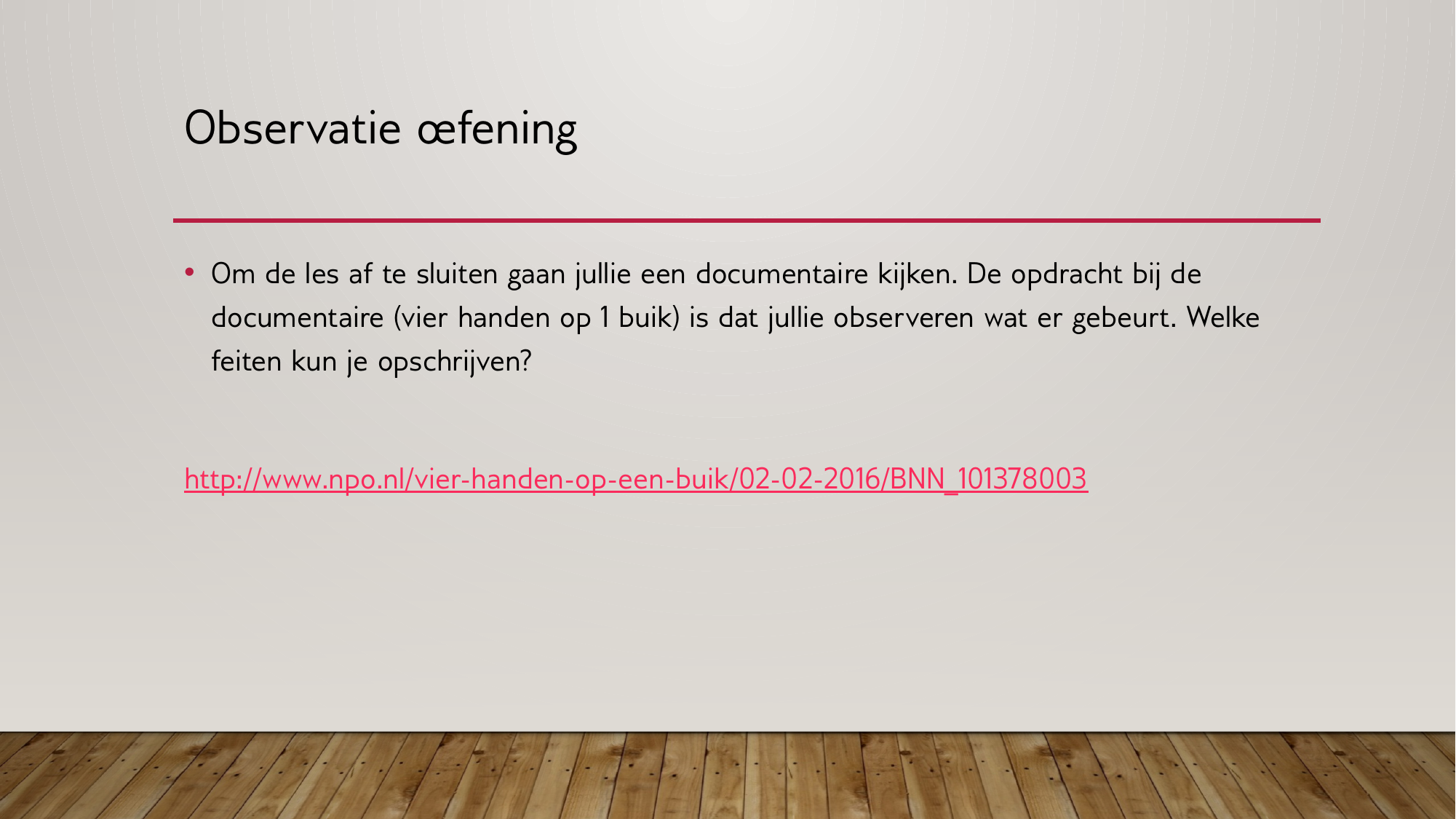

# Observatie oefening
Om de les af te sluiten gaan jullie een documentaire kijken. De opdracht bij de documentaire (vier handen op 1 buik) is dat jullie observeren wat er gebeurt. Welke feiten kun je opschrijven?

http://www.npo.nl/vier-handen-op-een-buik/02-02-2016/BNN_101378003